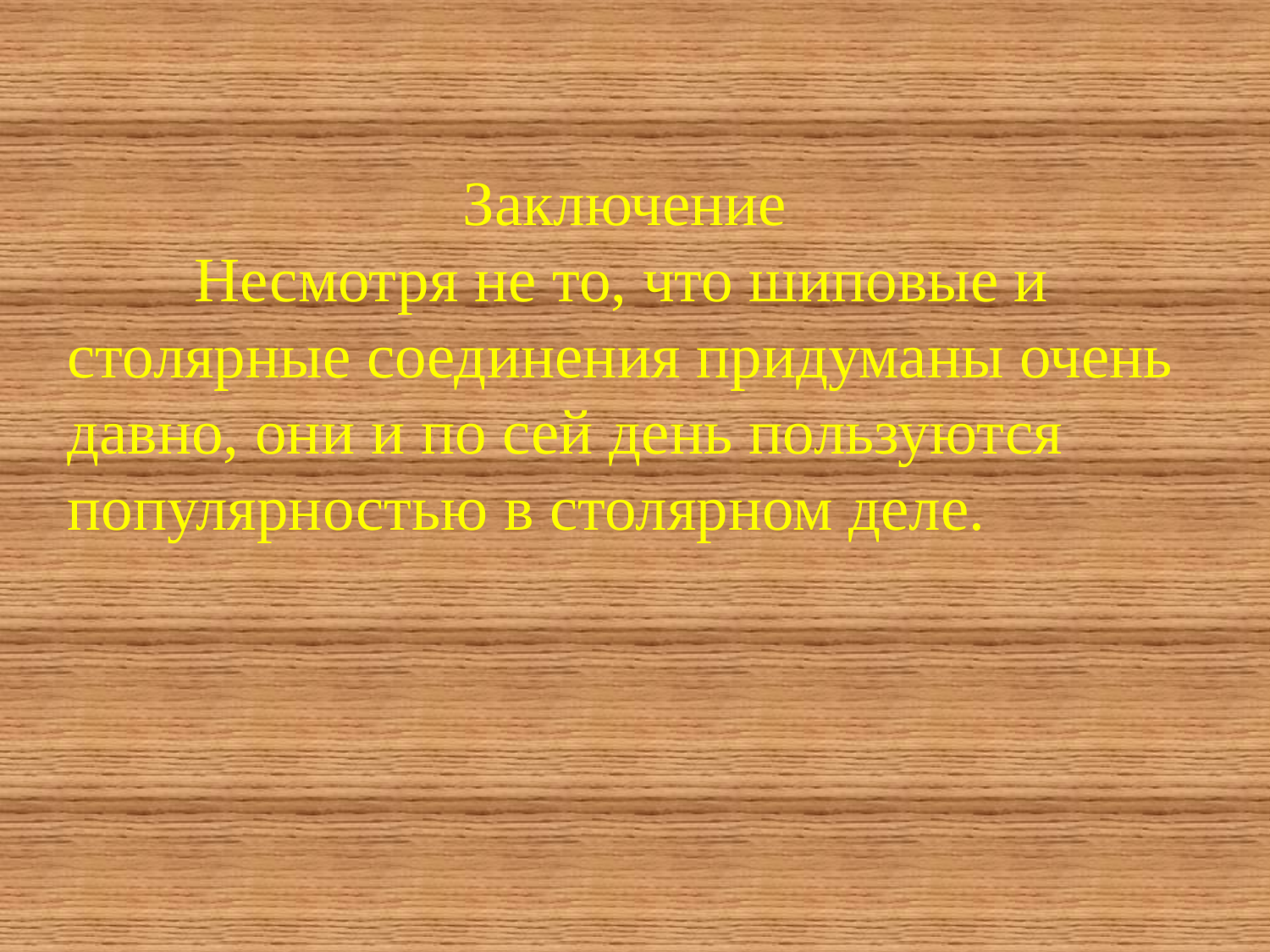

Заключение
	Несмотря не то, что шиповые и столярные соединения придуманы очень давно, они и по сей день пользуются популярностью в столярном деле.